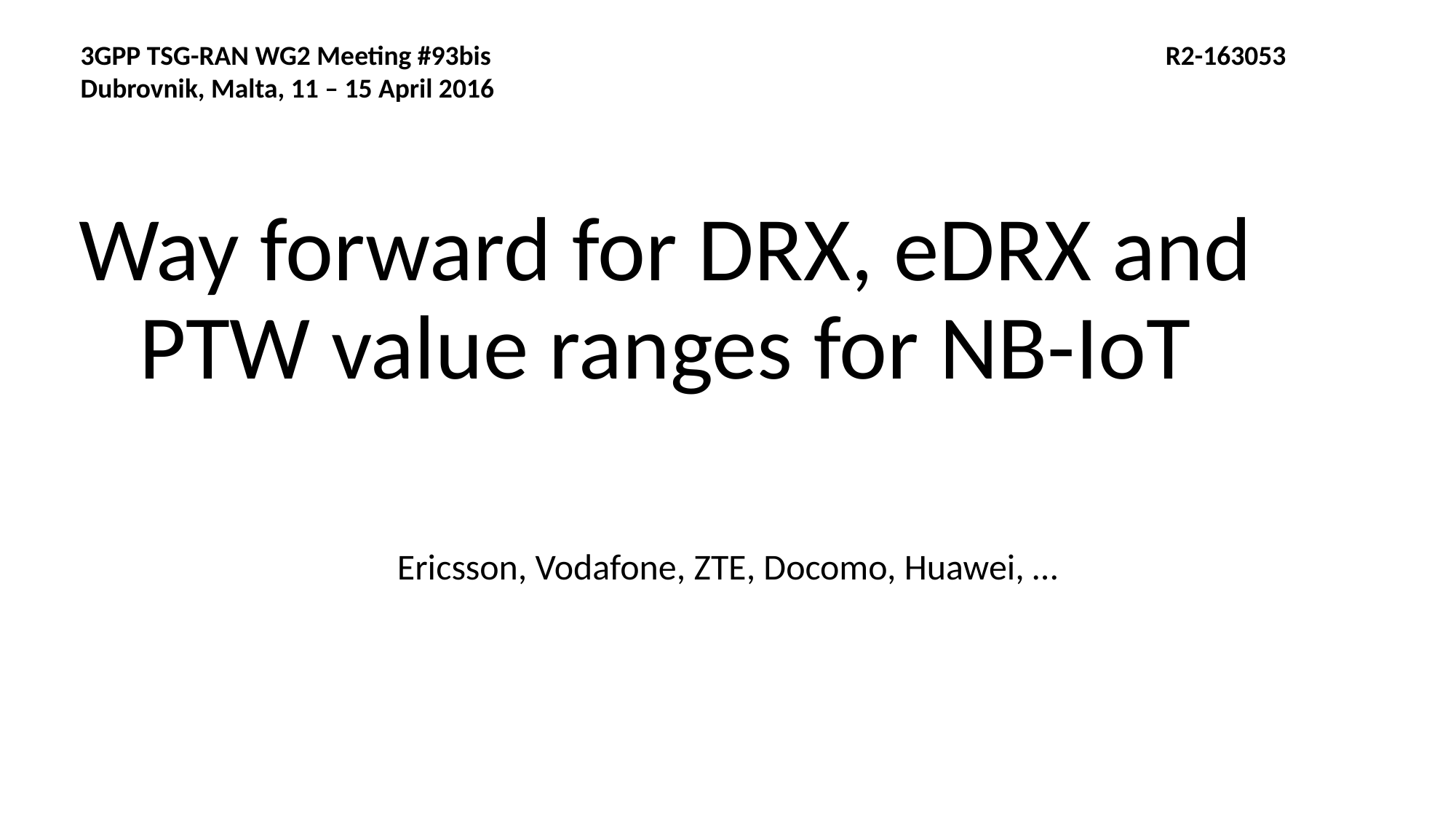

3GPP TSG-RAN WG2 Meeting #93bis                                                                                                             R2-163053
Dubrovnik, Malta, 11 – 15 April 2016
# Way forward for DRX, eDRX and PTW value ranges for NB-IoT
Ericsson, Vodafone, ZTE, Docomo, Huawei, …